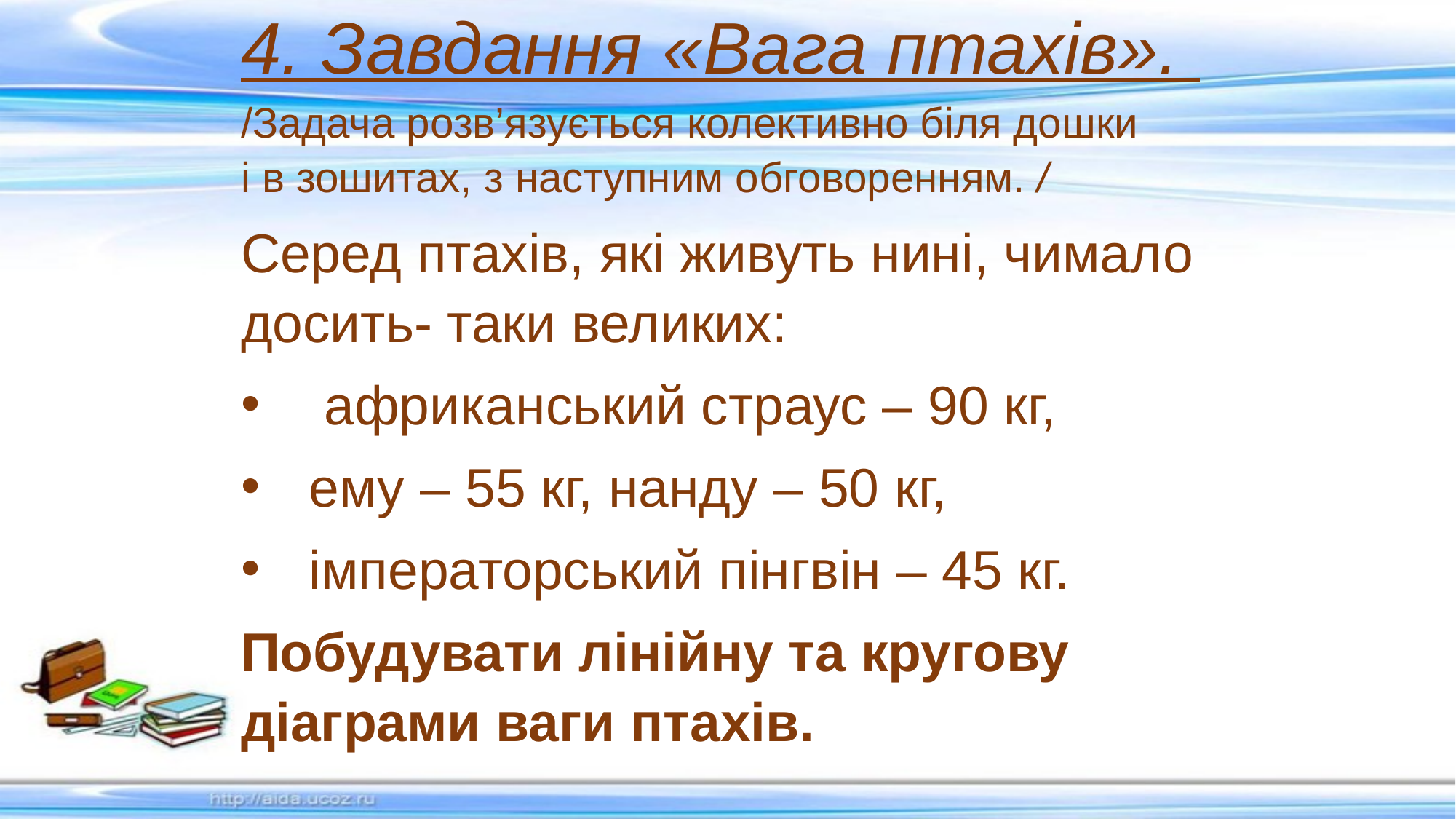

4. Завдання «Вага птахів».
/Задача розв’язується колективно біля дошки і в зошитах, з наступним обговоренням. /
Серед птахів, які живуть нині, чимало досить- таки великих:
 африканський страус – 90 кг,
ему – 55 кг, нанду – 50 кг,
імператорський пінгвін – 45 кг.
Побудувати лінійну та кругову діаграми ваги птахів.